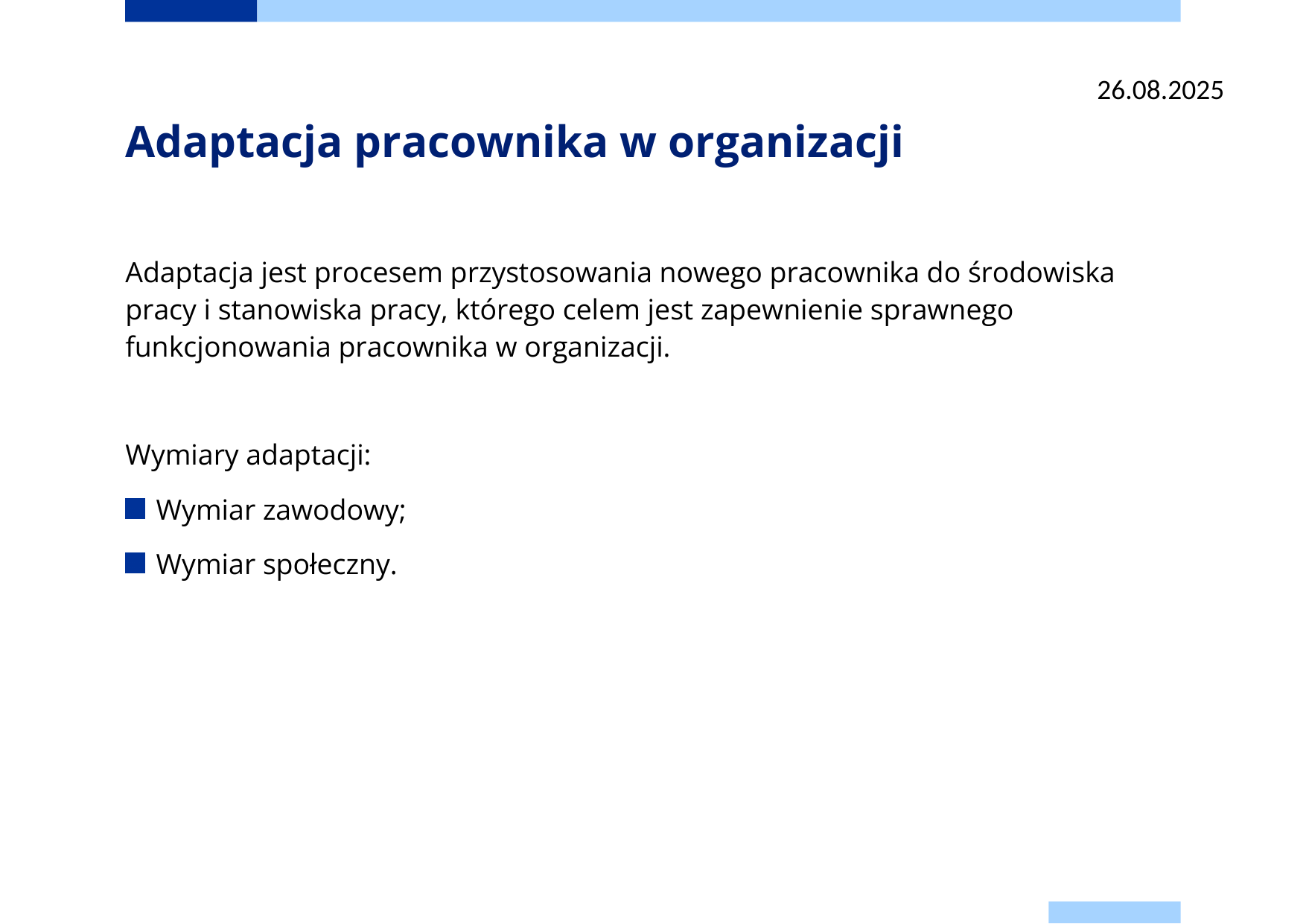

26.08.2025
# Adaptacja pracownika w organizacji
Adaptacja jest procesem przystosowania nowego pracownika do środowiska pracy i stanowiska pracy, którego celem jest zapewnienie sprawnego funkcjonowania pracownika w organizacji.

Wymiary adaptacji:
Wymiar zawodowy;
Wymiar społeczny.